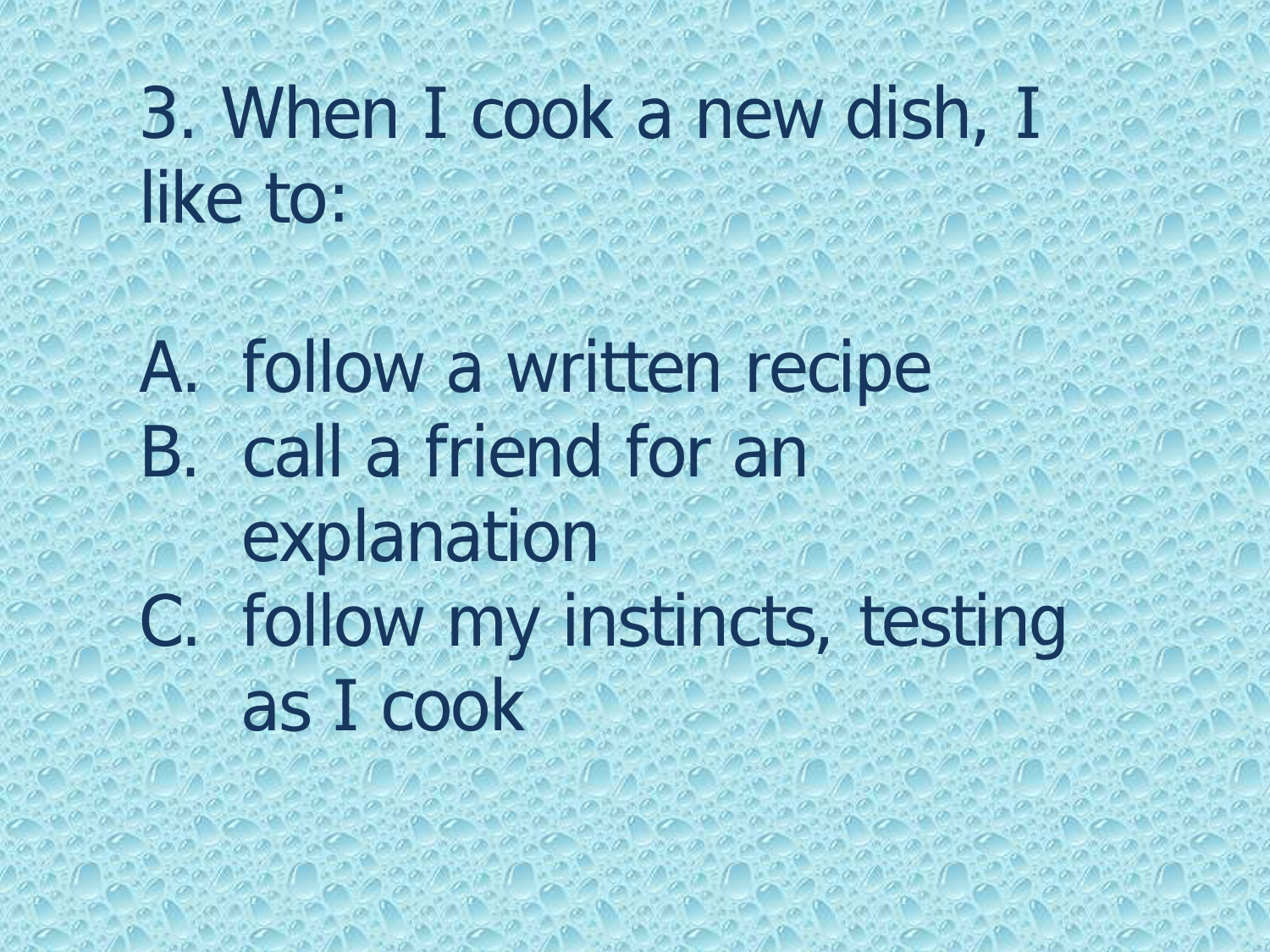

3. When I cook a new dish, I like to:

follow a written recipe
call a friend for an explanation
follow my instincts, testing as I cook